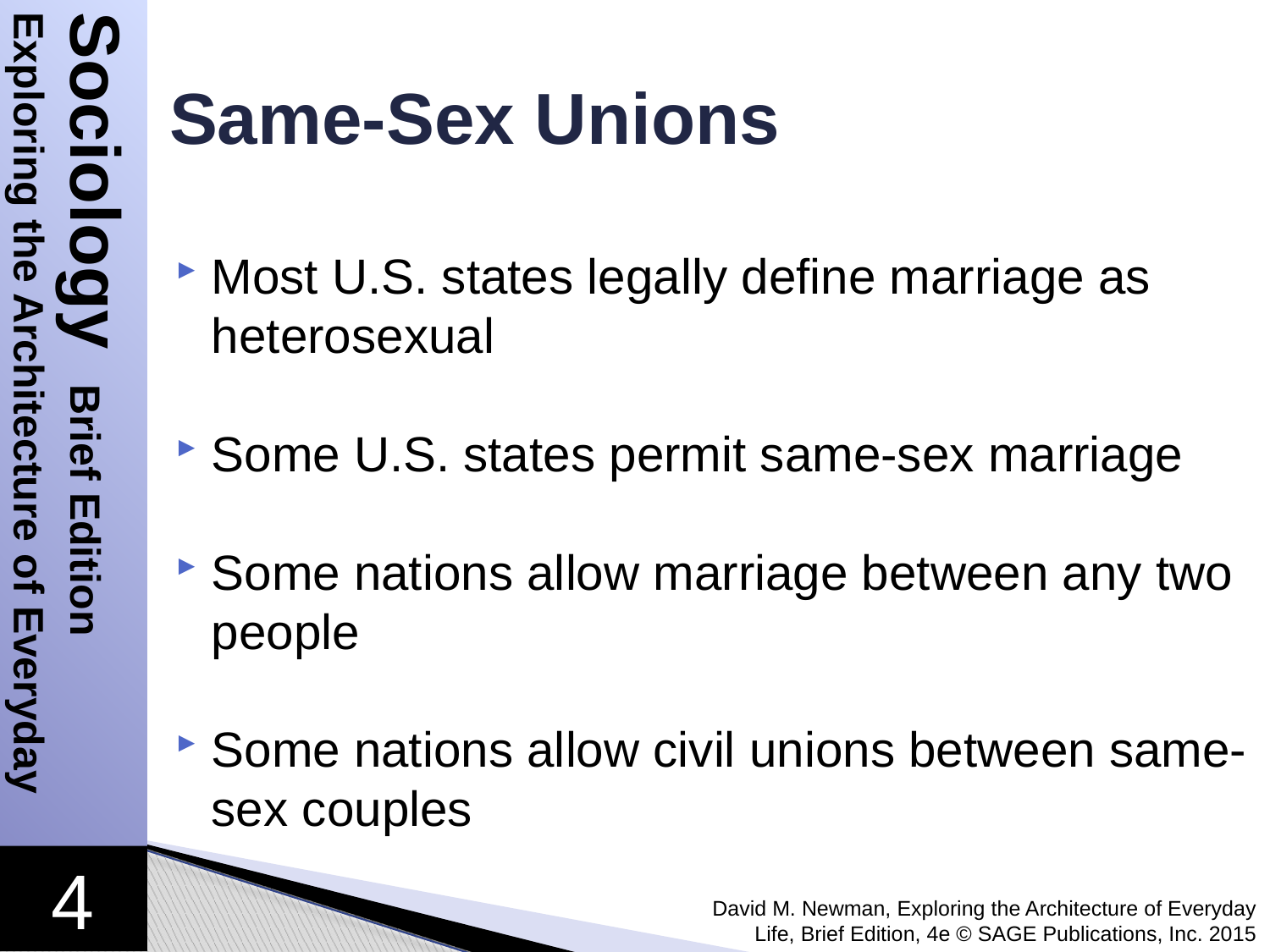

# Same-Sex Unions

Most U.S. states legally define marriage as heterosexual

Some U.S. states permit same-sex marriage

Some nations allow marriage between any two people

Some nations allow civil unions between same-sex couples

David M. Newman, Exploring the Architecture of Everyday Life, Brief Edition, 4e © SAGE Publications, Inc. 2015